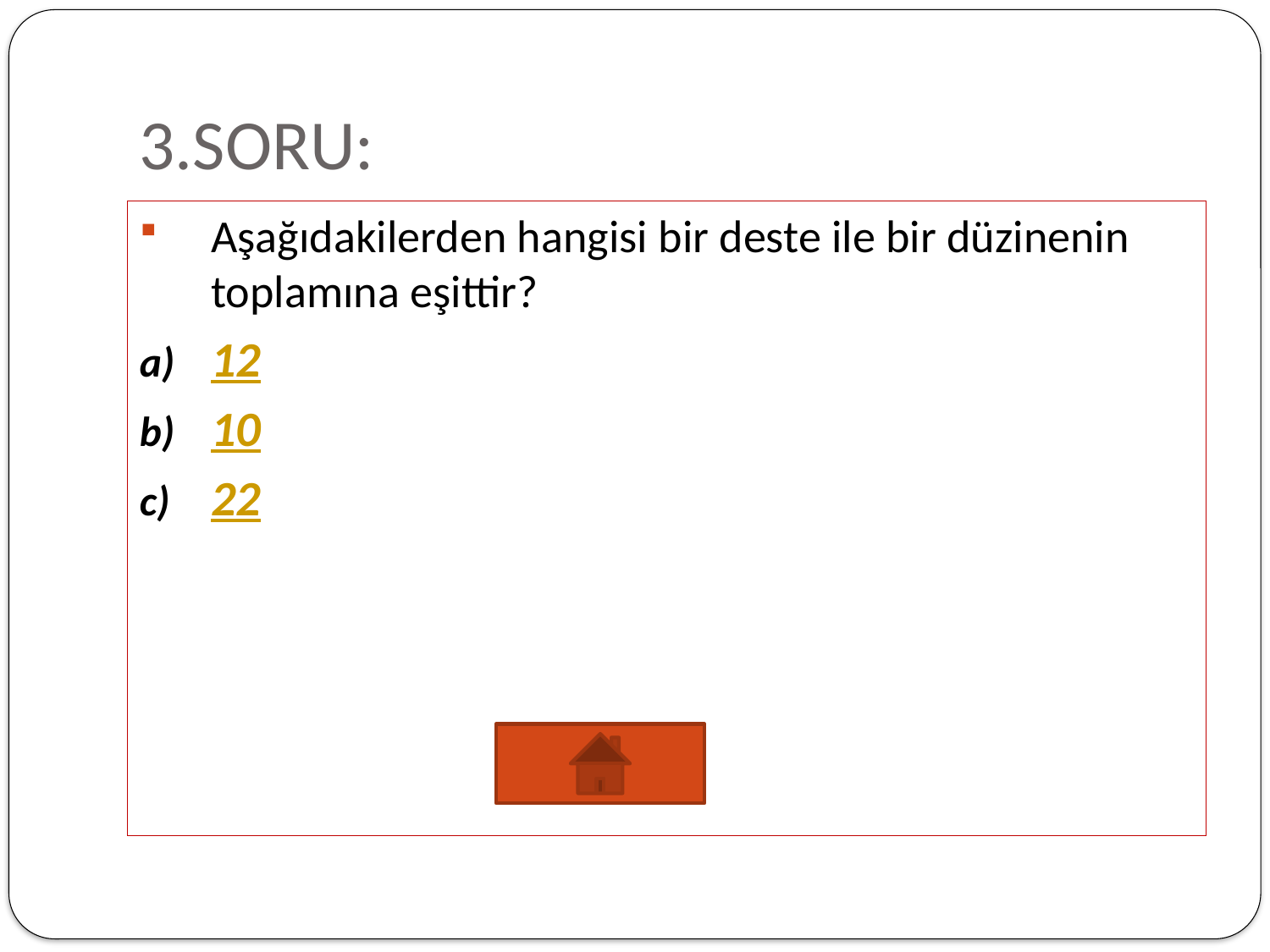

# 3.SORU:
Aşağıdakilerden hangisi bir deste ile bir düzinenin toplamına eşittir?
12
10
22